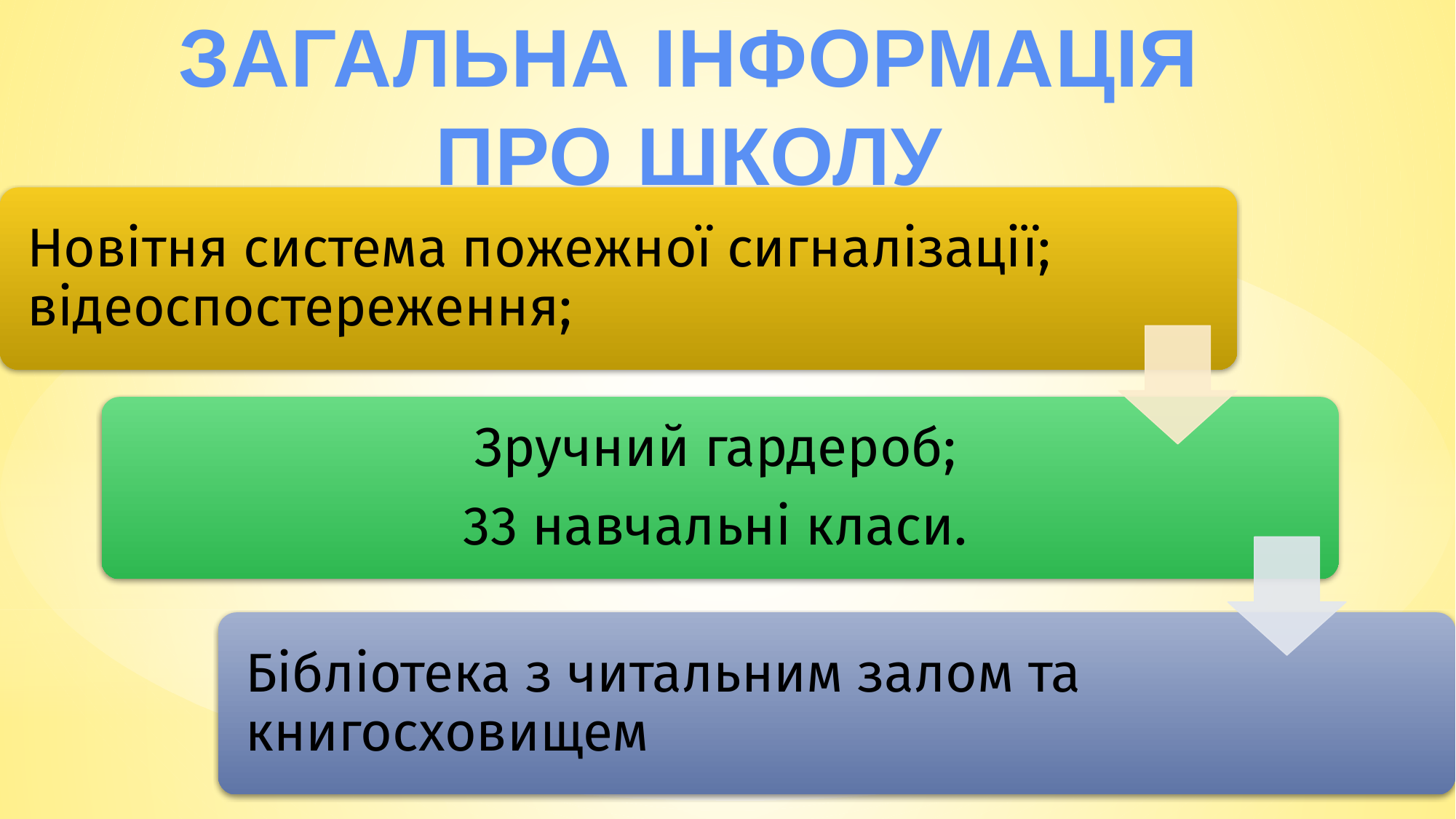

ЗАГАЛЬНА ІНФОРМАЦІЯ
ПРО ШКОЛУ
Новітня система пожежної сигналізації; відеоспостереження;
Зручний гардероб;
33 навчальні класи.
Бібліотека з читальним залом та книгосховищем